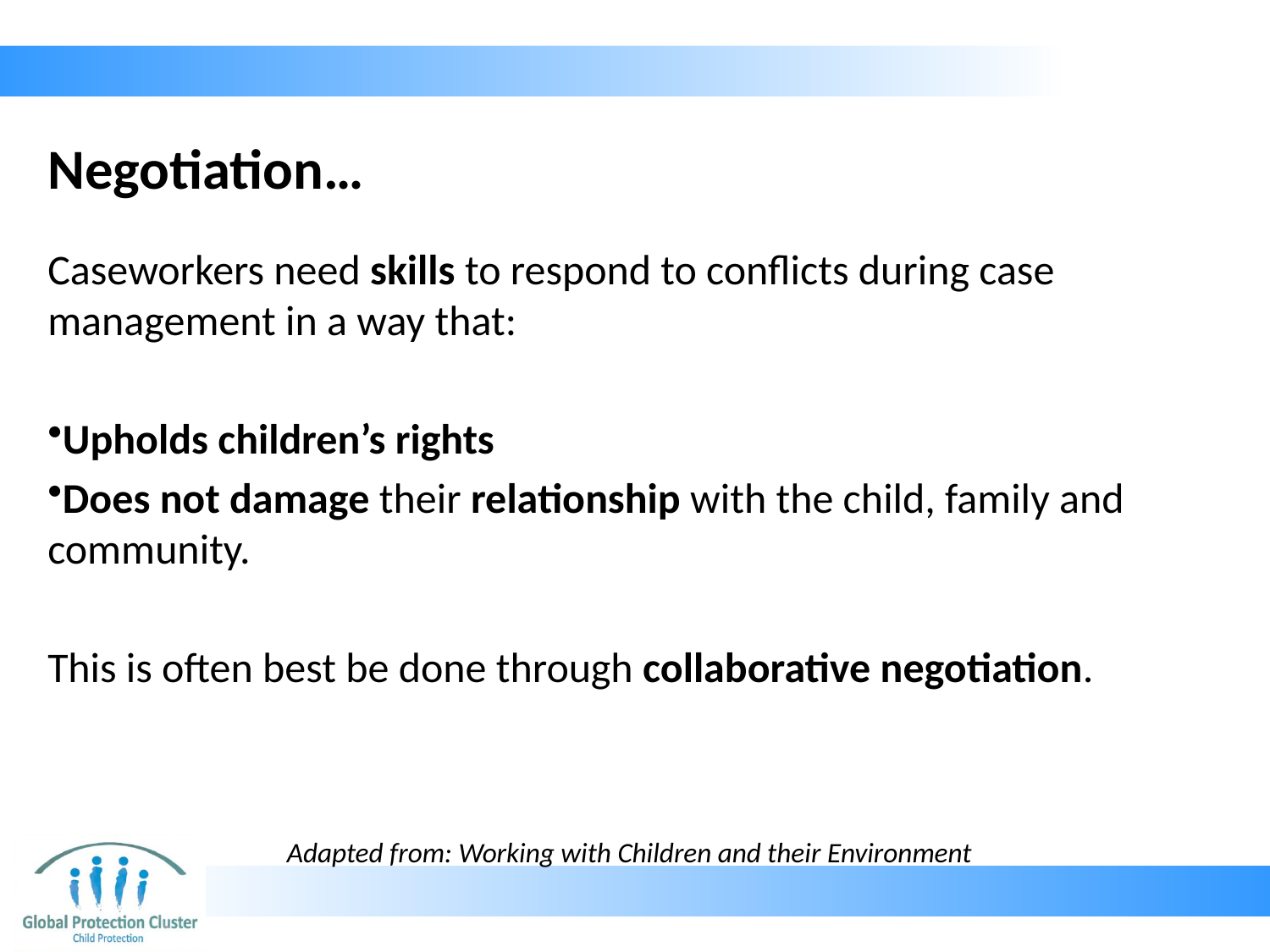

# Negotiation…
Caseworkers need skills to respond to conflicts during case management in a way that:

Upholds children’s rights
Does not damage their relationship with the child, family and community.

This is often best be done through collaborative negotiation.

Adapted from: Working with Children and their Environment